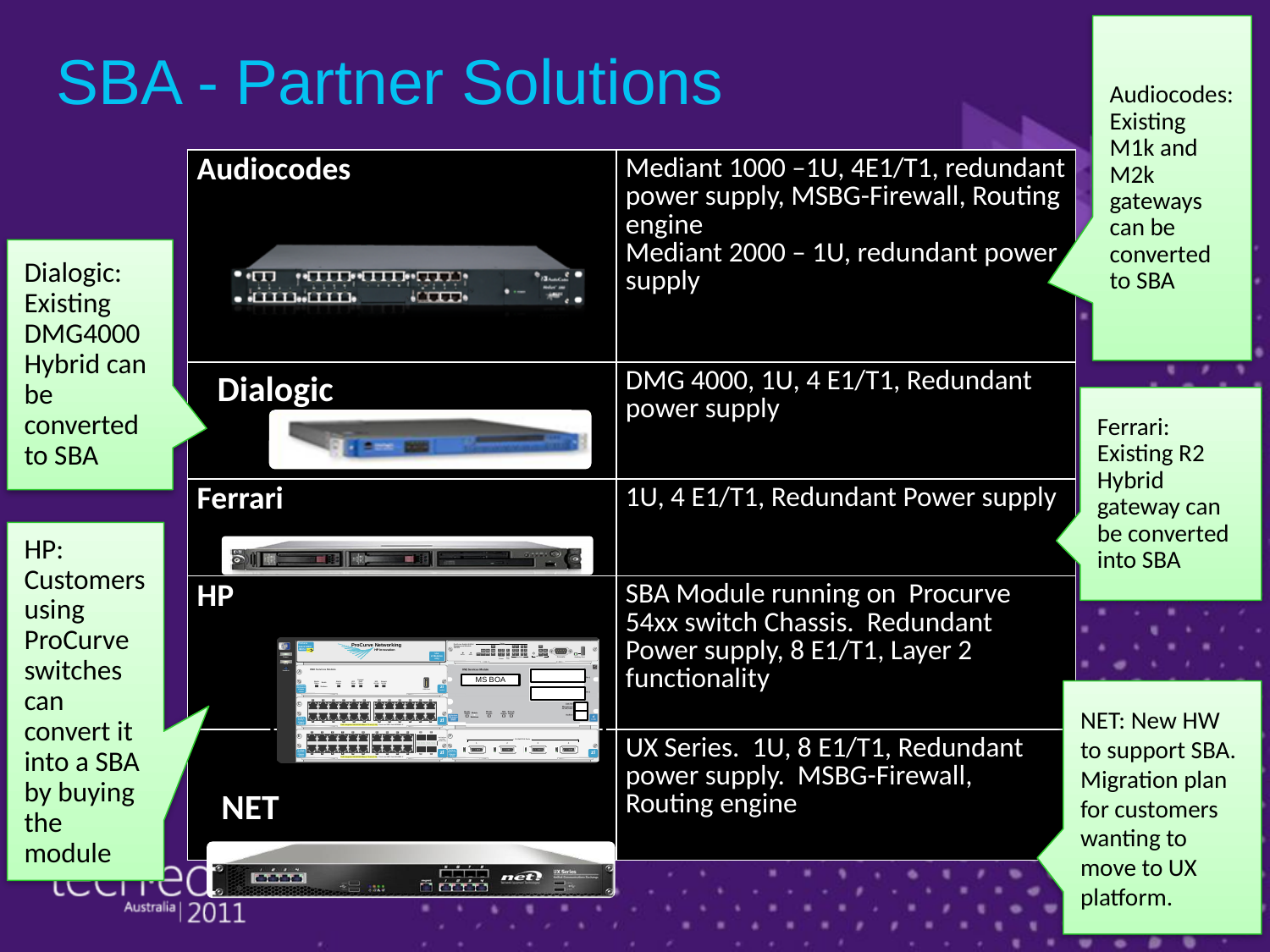

# SBA - Partner Solutions
Audiocodes: Existing M1k and M2k gateways can be converted  to SBA
| Audiocodes | Mediant 1000 –1U, 4E1/T1, redundant power supply, MSBG-Firewall, Routing engine Mediant 2000 – 1U, redundant power supply |
| --- | --- |
|  | DMG 4000, 1U, 4 E1/T1, Redundant power supply |
| Ferrari | 1U, 4 E1/T1, Redundant Power supply |
| HP | SBA Module running on Procurve 54xx switch Chassis. Redundant Power supply, 8 E1/T1, Layer 2 functionality |
|  | UX Series. 1U, 8 E1/T1, Redundant power supply. MSBG-Firewall, Routing engine |

Dialogic: Existing DMG4000 Hybrid can be converted to SBA
Dialogic

Ferrari: Existing R2 Hybrid gateway can be converted into SBA
HP: Customers using ProCurve switches can convert it into a SBA by buying the module

NET: New HW to support SBA. Migration plan for customers wanting to move to UX platform.
NET